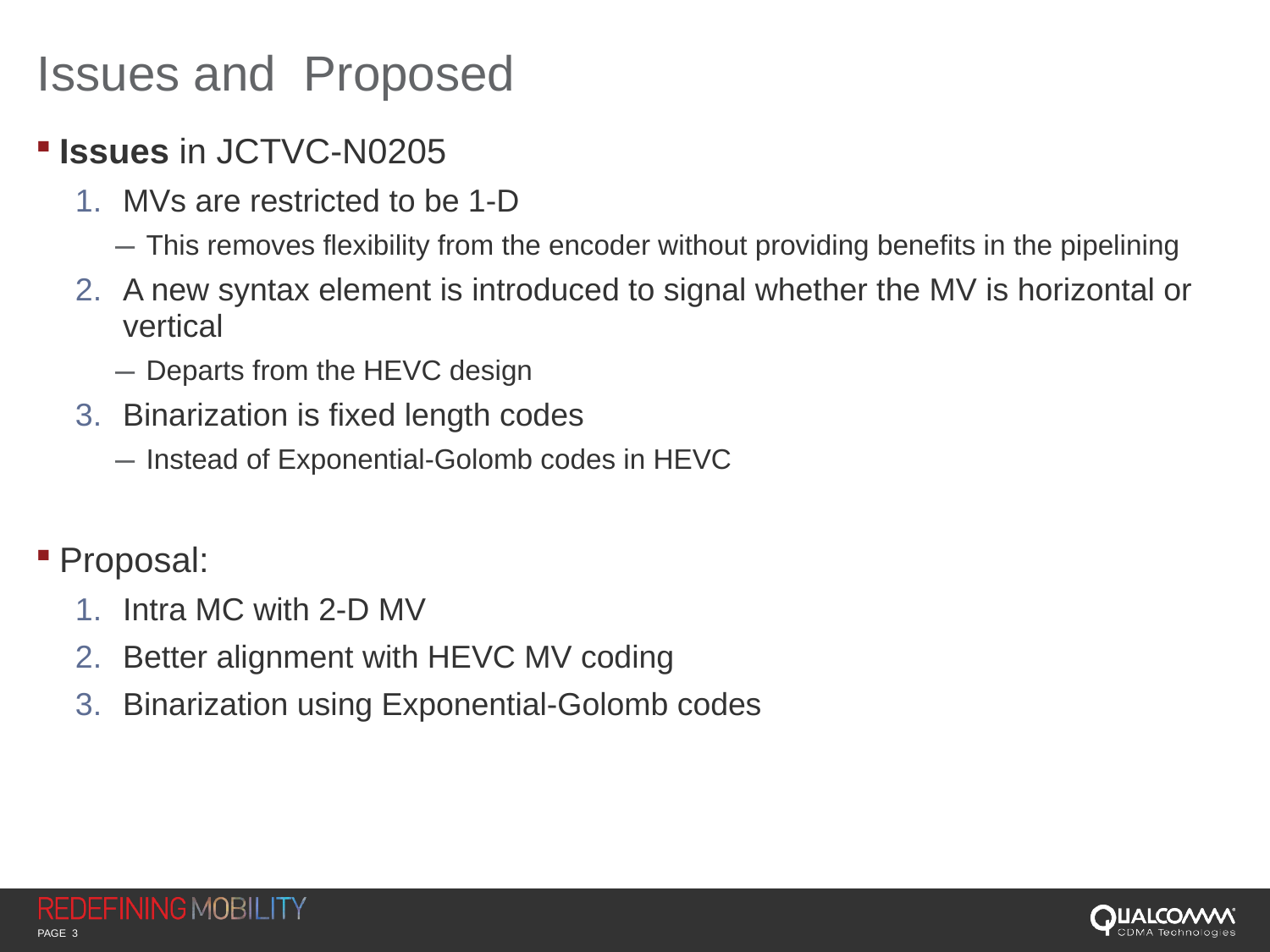

# Issues and  Proposed
Issues in JCTVC-N0205
MVs are restricted to be 1-D
This removes flexibility from the encoder without providing benefits in the pipelining
A new syntax element is introduced to signal whether the MV is horizontal or vertical
Departs from the HEVC design
Binarization is fixed length codes
Instead of Exponential-Golomb codes in HEVC

Proposal:
Intra MC with 2-D MV
Better alignment with HEVC MV coding
Binarization using Exponential-Golomb codes